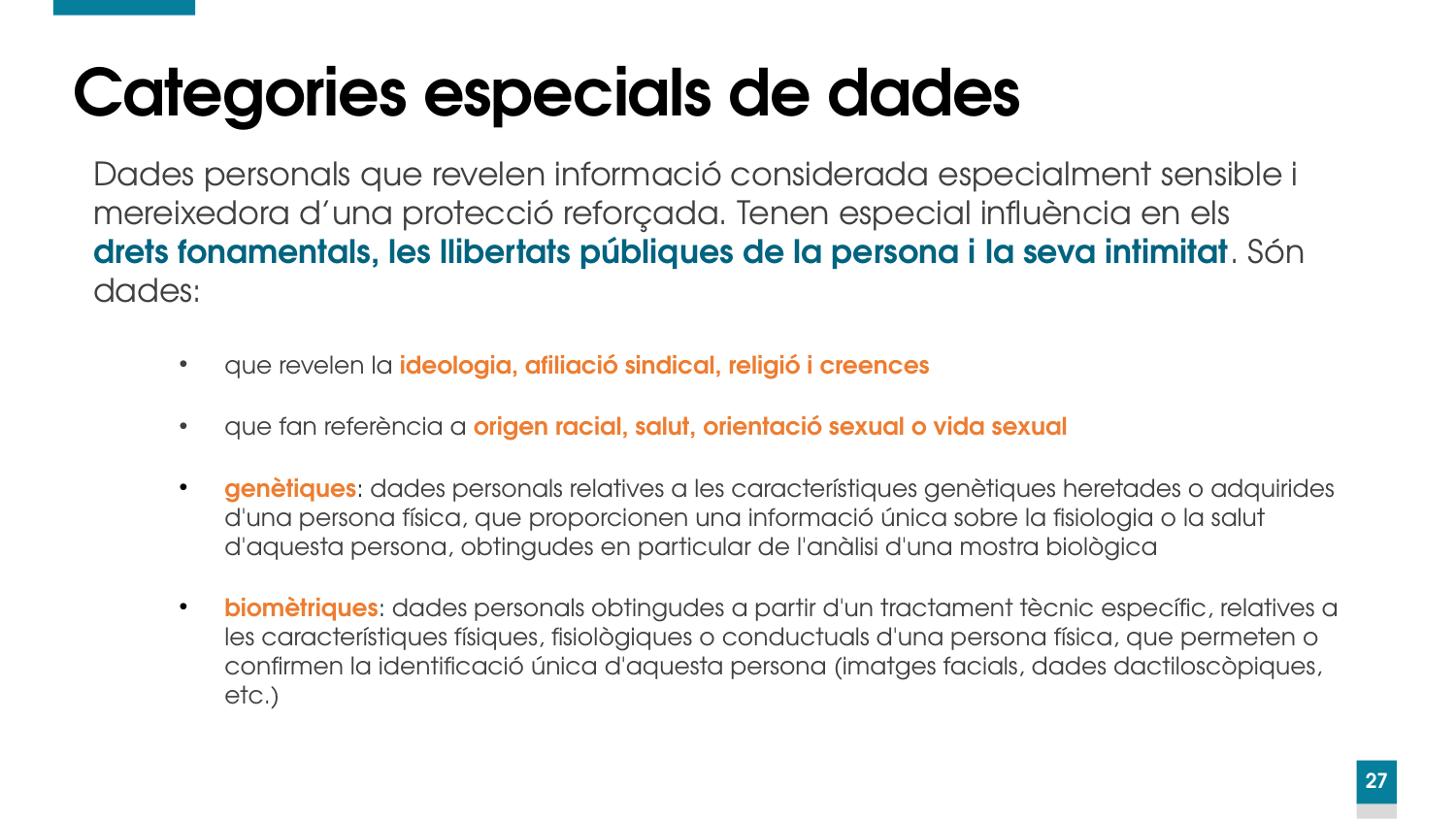

# Categories especials de dades
Dades personals que revelen informació considerada especialment sensible i mereixedora d’una protecció reforçada. Tenen especial influència en els drets fonamentals, les llibertats públiques de la persona i la seva intimitat. Són dades:
que revelen la ideologia, afiliació sindical, religió i creences
que fan referència a origen racial, salut, orientació sexual o vida sexual
genètiques: dades personals relatives a les característiques genètiques heretades o adquirides d'una persona física, que proporcionen una informació única sobre la fisiologia o la salut d'aquesta persona, obtingudes en particular de l'anàlisi d'una mostra biològica
biomètriques: dades personals obtingudes a partir d'un tractament tècnic específic, relatives a les característiques físiques, fisiològiques o conductuals d'una persona física, que permeten o confirmen la identificació única d'aquesta persona (imatges facials, dades dactiloscòpiques, etc.)